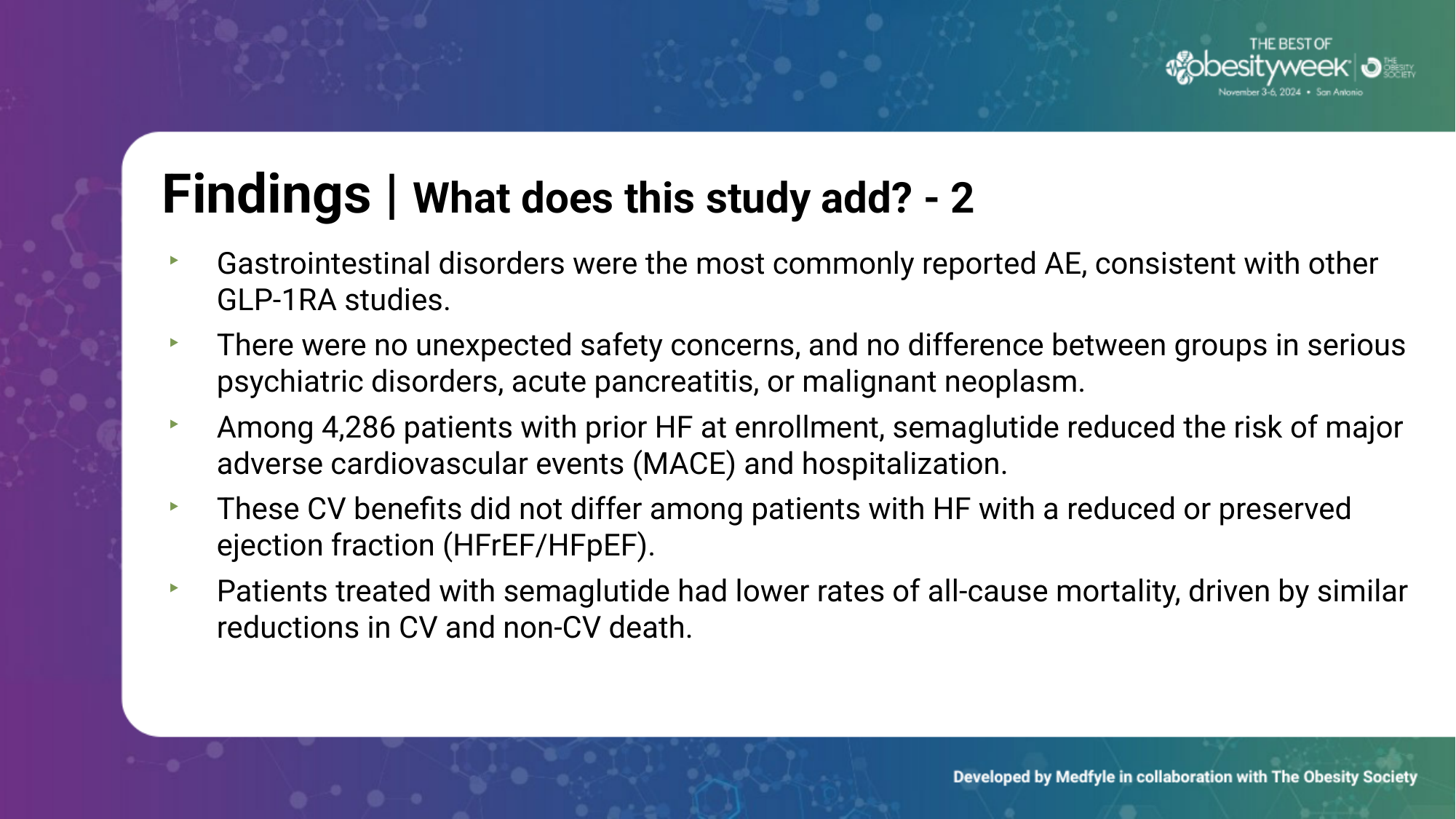

# Findings | What does this study add? - 2
Gastrointestinal disorders were the most commonly reported AE, consistent with other GLP-1RA studies.
There were no unexpected safety concerns, and no difference between groups in serious psychiatric disorders, acute pancreatitis, or malignant neoplasm.
Among 4,286 patients with prior HF at enrollment, semaglutide reduced the risk of major adverse cardiovascular events (MACE) and hospitalization.
These CV benefits did not differ among patients with HF with a reduced or preserved ejection fraction (HFrEF/HFpEF).
Patients treated with semaglutide had lower rates of all-cause mortality, driven by similar reductions in CV and non-CV death.